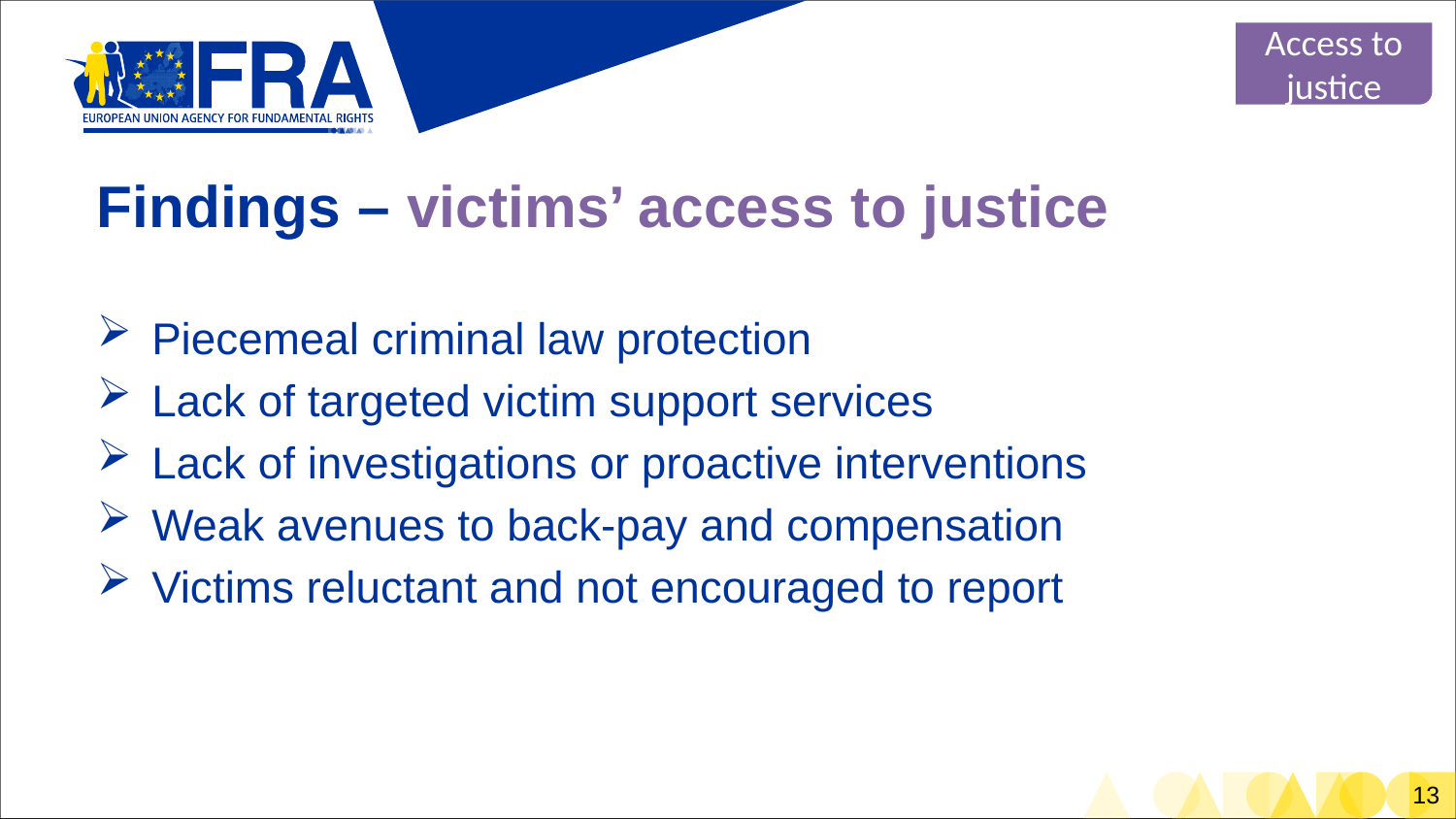

Access to justice
Findings – victims’ access to justice
Piecemeal criminal law protection
Lack of targeted victim support services
Lack of investigations or proactive interventions
Weak avenues to back-pay and compensation
Victims reluctant and not encouraged to report